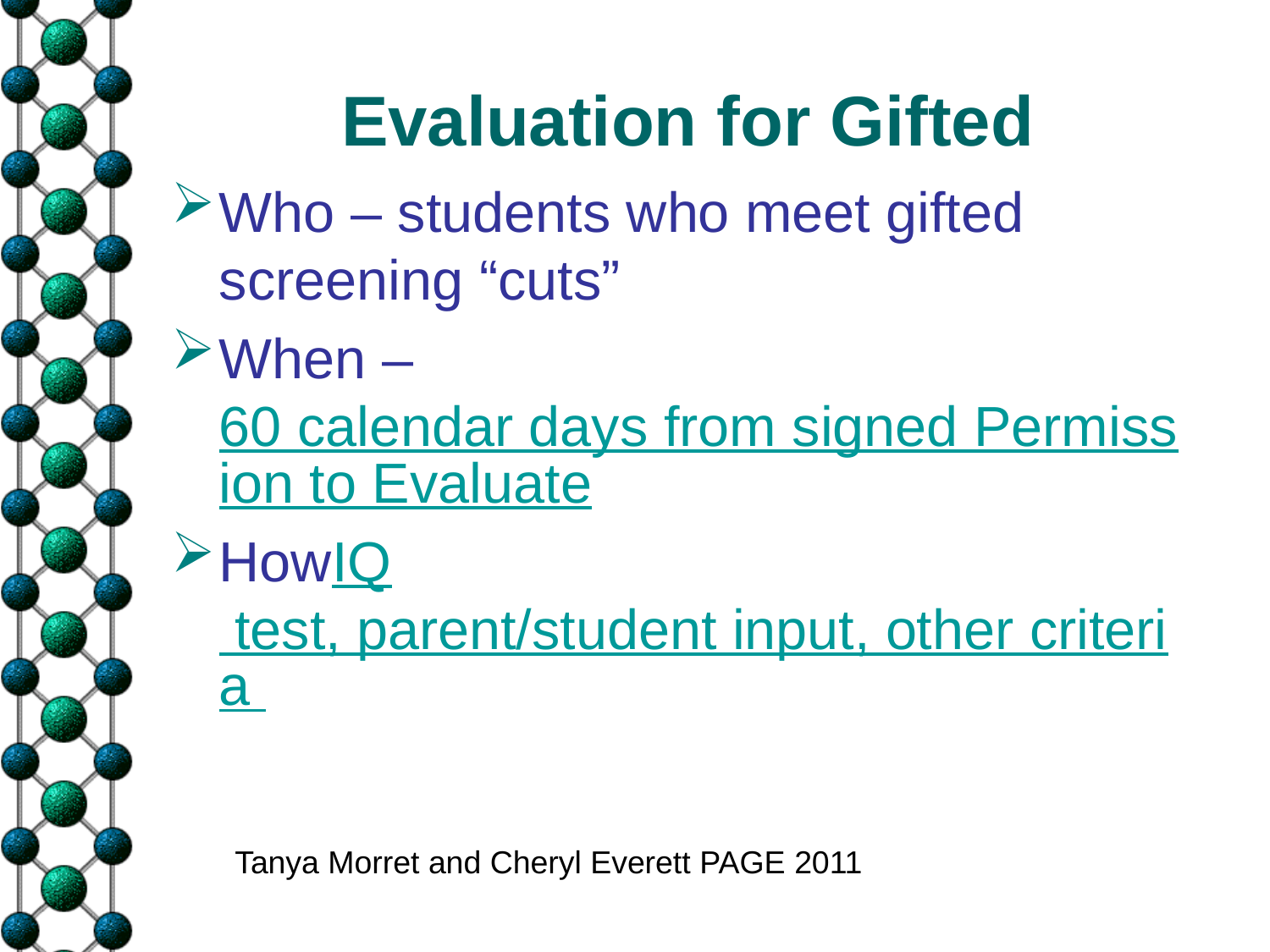

# Evaluation for Gifted
Who – students who meet gifted screening “cuts”
When – 60 calendar days from signed Permission to Evaluate
HowIQ test, parent/student input, other criteria

Tanya Morret and Cheryl Everett PAGE 2011